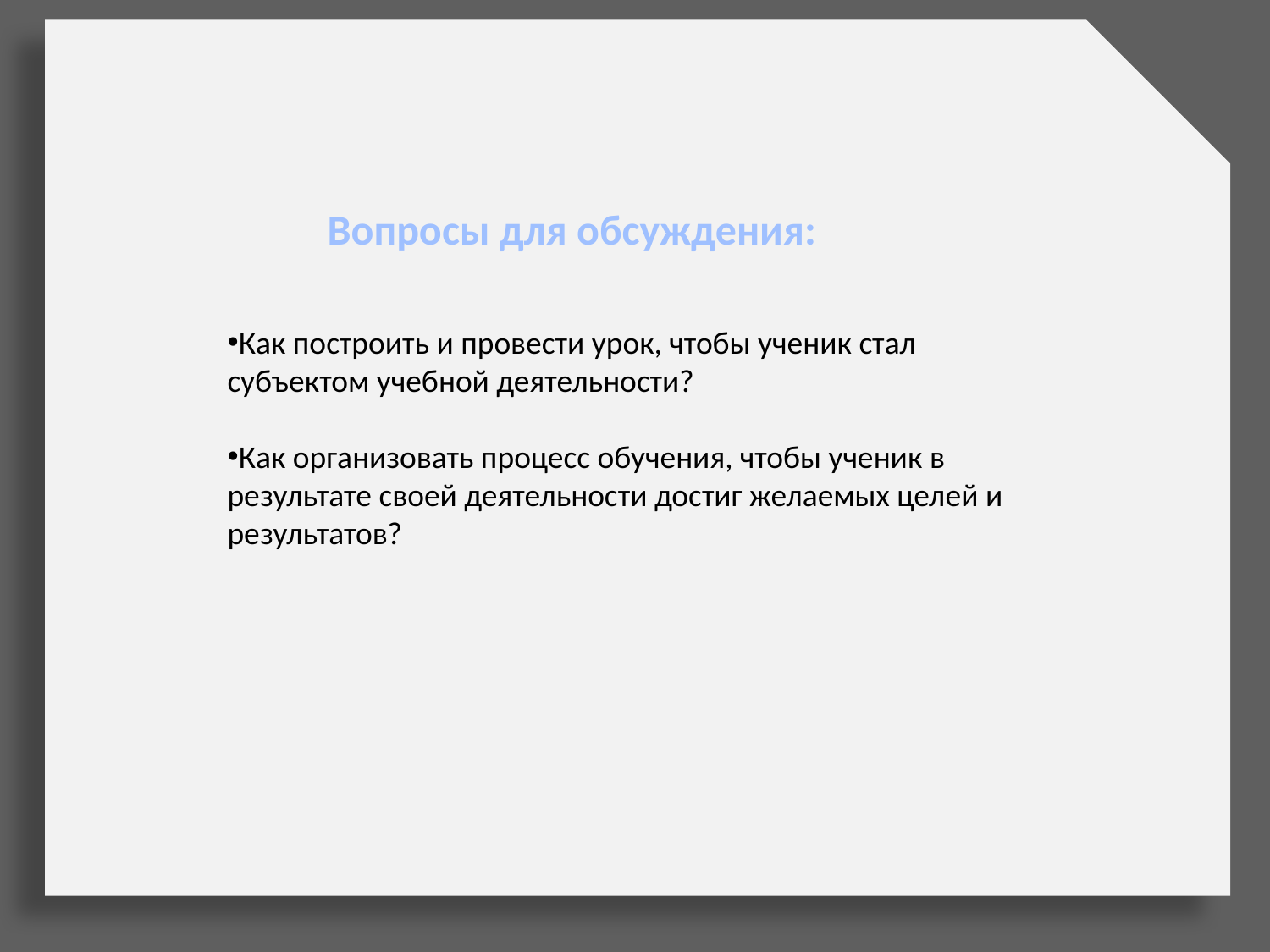

Вопросы для обсуждения:
Как построить и провести урок, чтобы ученик стал субъектом учебной деятельности?

Как организовать процесс обучения, чтобы ученик в результате своей деятельности достиг желаемых целей и результатов?